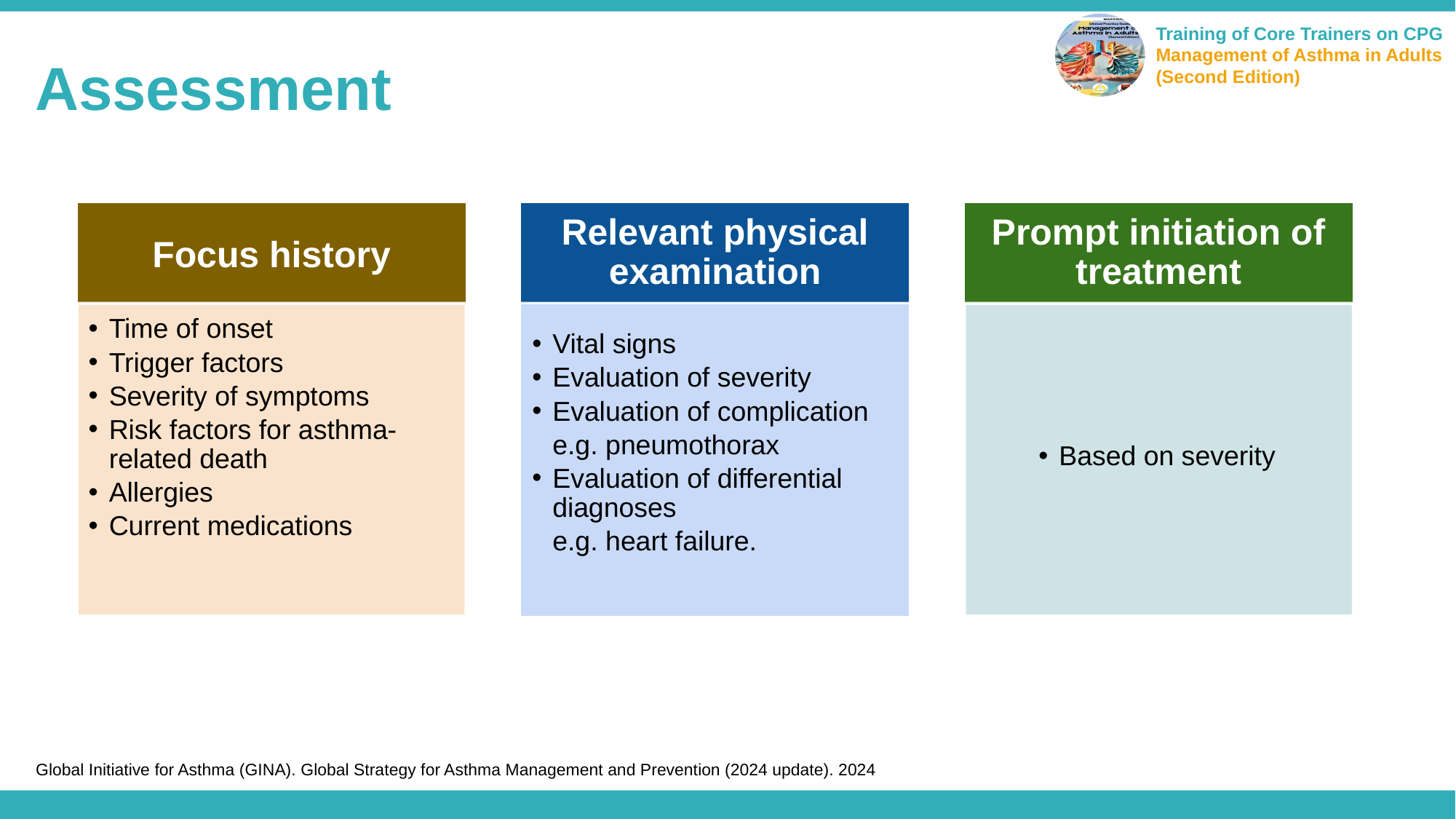

Assessment

Focus history

Relevant physical examination

Prompt initiation of treatment

Time of onset
Trigger factors
Severity of symptoms
Risk factors for asthma-related death
Allergies
Current medications

Vital signs
Evaluation of severity
Evaluation of complication
e.g. pneumothorax
Evaluation of differential diagnoses
e.g. heart failure.

Based on severity
Global Initiative for Asthma (GINA). Global Strategy for Asthma Management and Prevention (2024 update). 2024